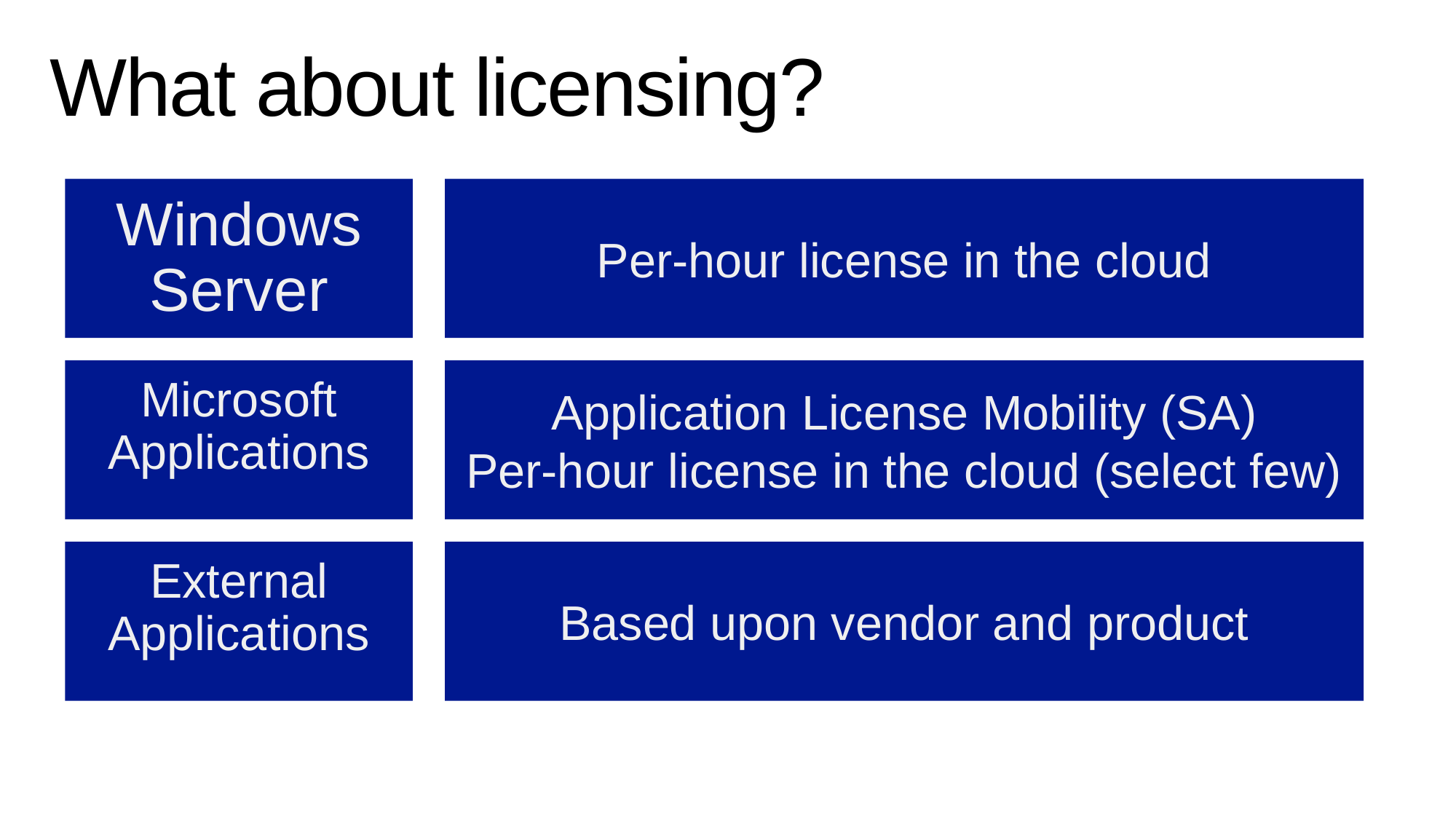

# What about licensing?
Windows Server
Per-hour license in the cloud
Microsoft
Applications
Application License Mobility (SA)
Per-hour license in the cloud (select few)
External Applications
Based upon vendor and product